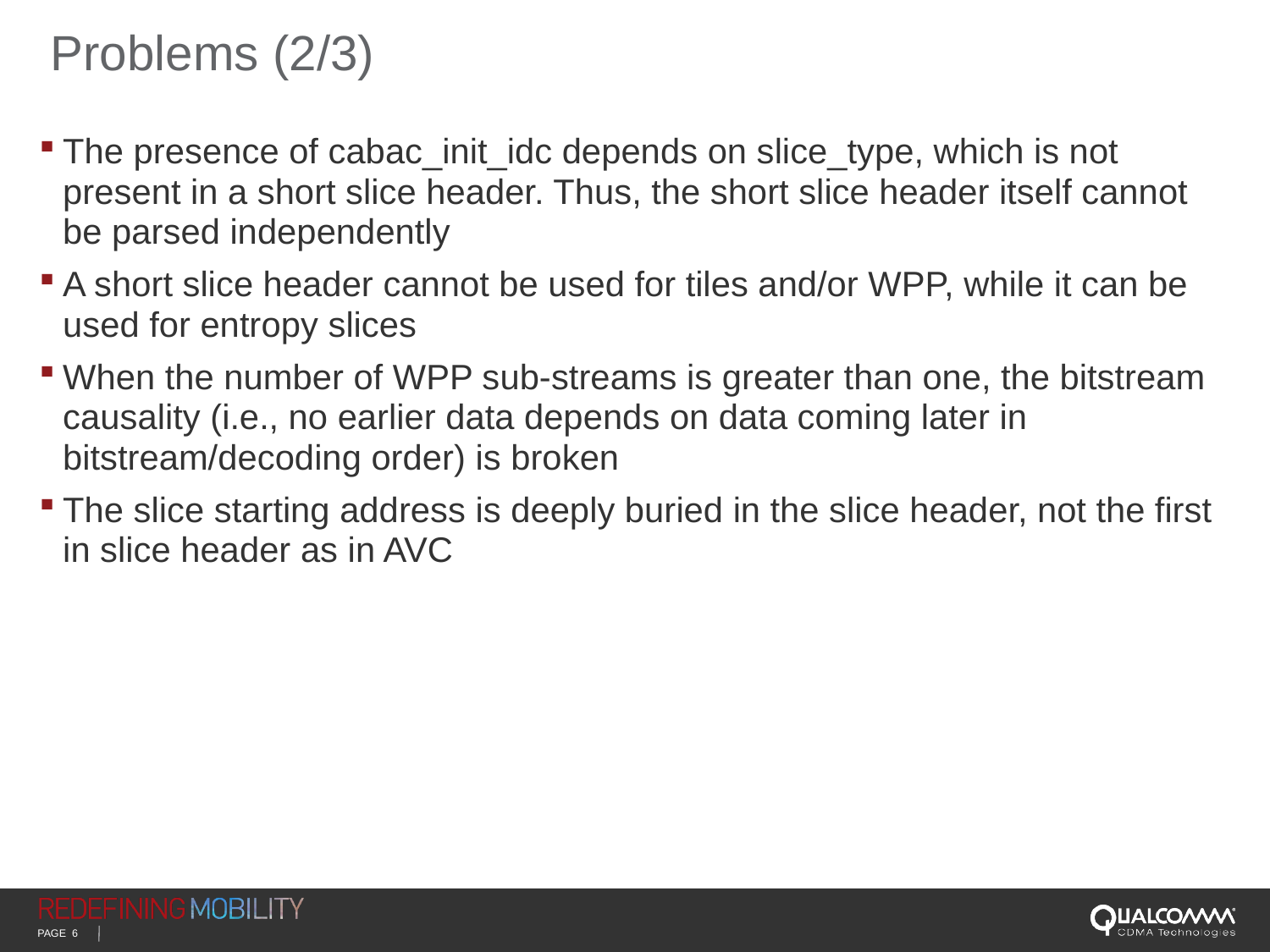

# Problems (2/3)
The presence of cabac_init_idc depends on slice_type, which is not present in a short slice header. Thus, the short slice header itself cannot be parsed independently
A short slice header cannot be used for tiles and/or WPP, while it can be used for entropy slices
When the number of WPP sub-streams is greater than one, the bitstream causality (i.e., no earlier data depends on data coming later in bitstream/decoding order) is broken
The slice starting address is deeply buried in the slice header, not the first in slice header as in AVC